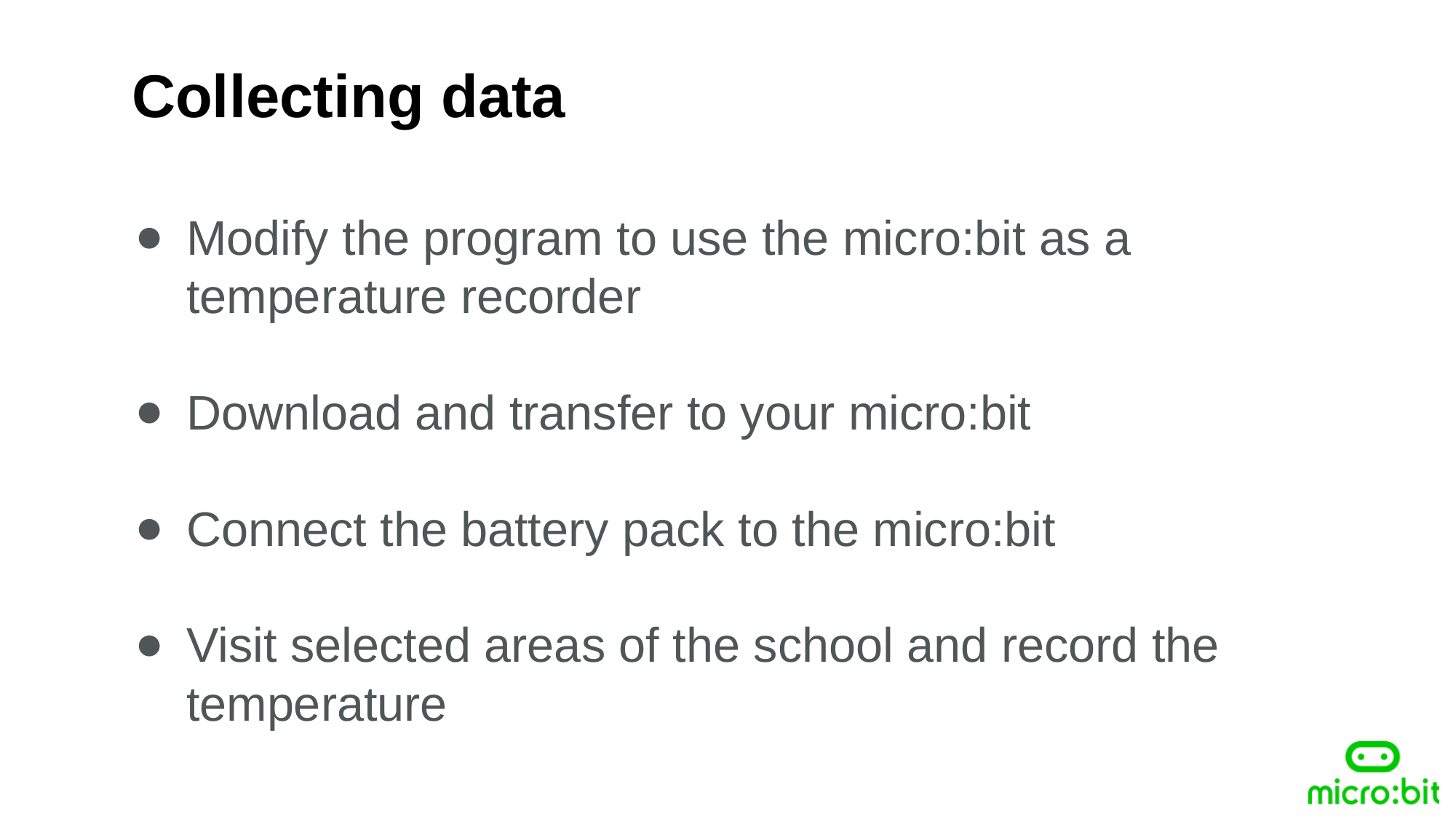

Collecting data

Modify the program to use the micro:bit as a temperature recorder

Download and transfer to your micro:bit

Connect the battery pack to the micro:bit

Visit selected areas of the school and record the temperature